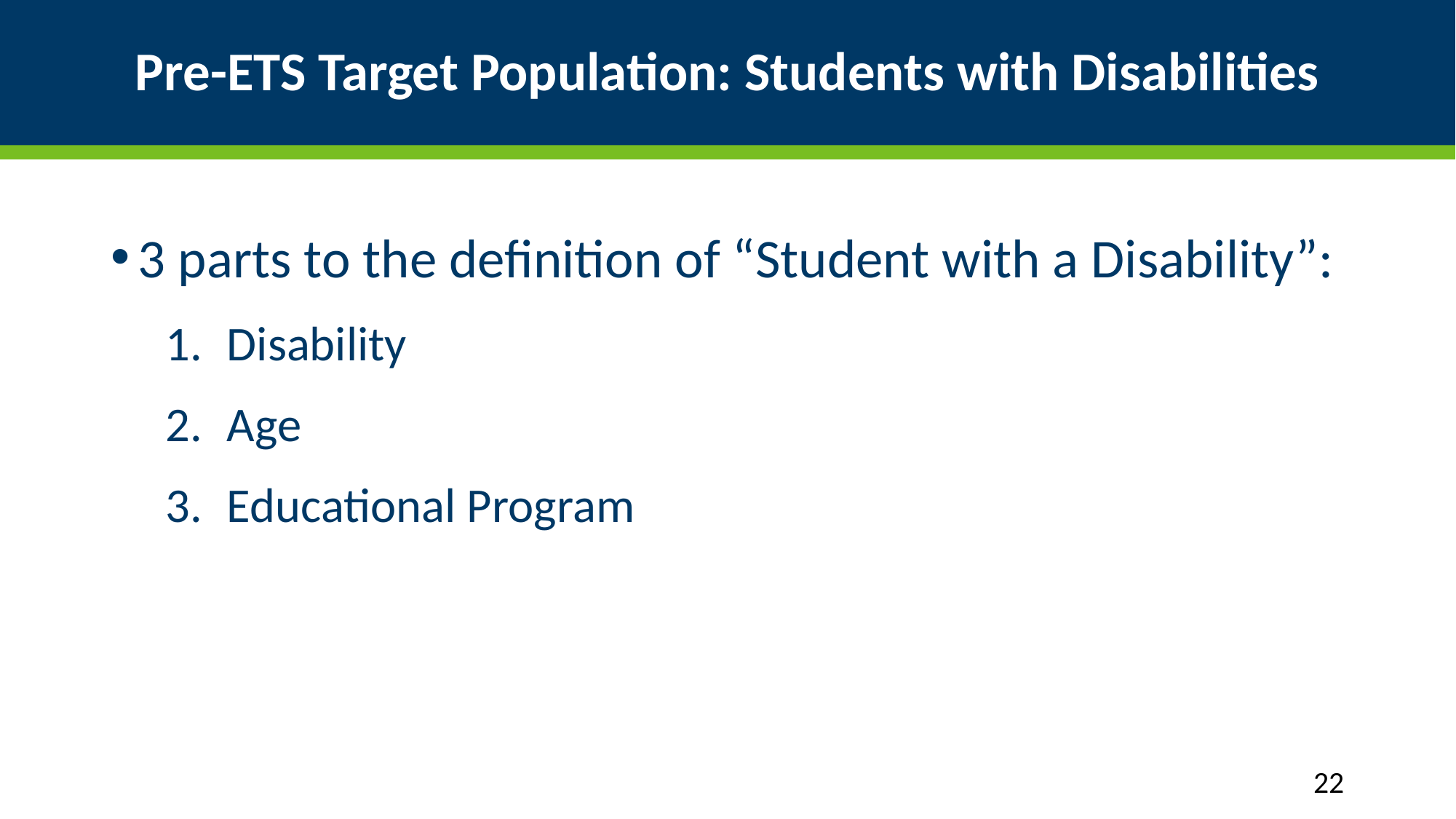

# Pre-ETS Target Population: Students with Disabilities
3 parts to the definition of “Student with a Disability”:
Disability
Age
Educational Program
22